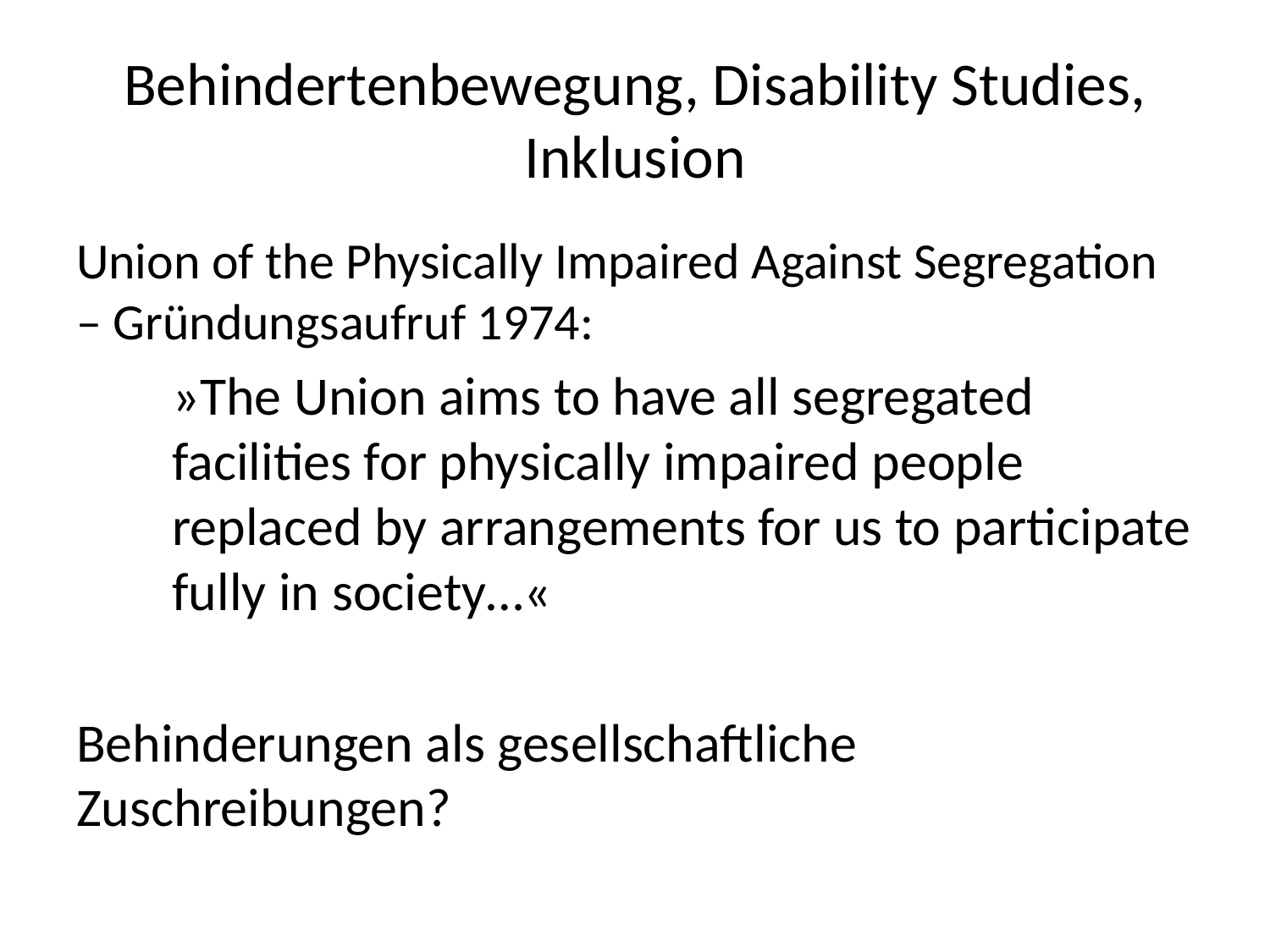

# Behindertenbewegung, Disability Studies, Inklusion
Union of the Physically Impaired Against Segregation – Gründungsaufruf 1974:
»The Union aims to have all segregated facilities for physically impaired people replaced by arrangements for us to participate fully in society…«

Behinderungen als gesellschaftliche Zuschreibungen?